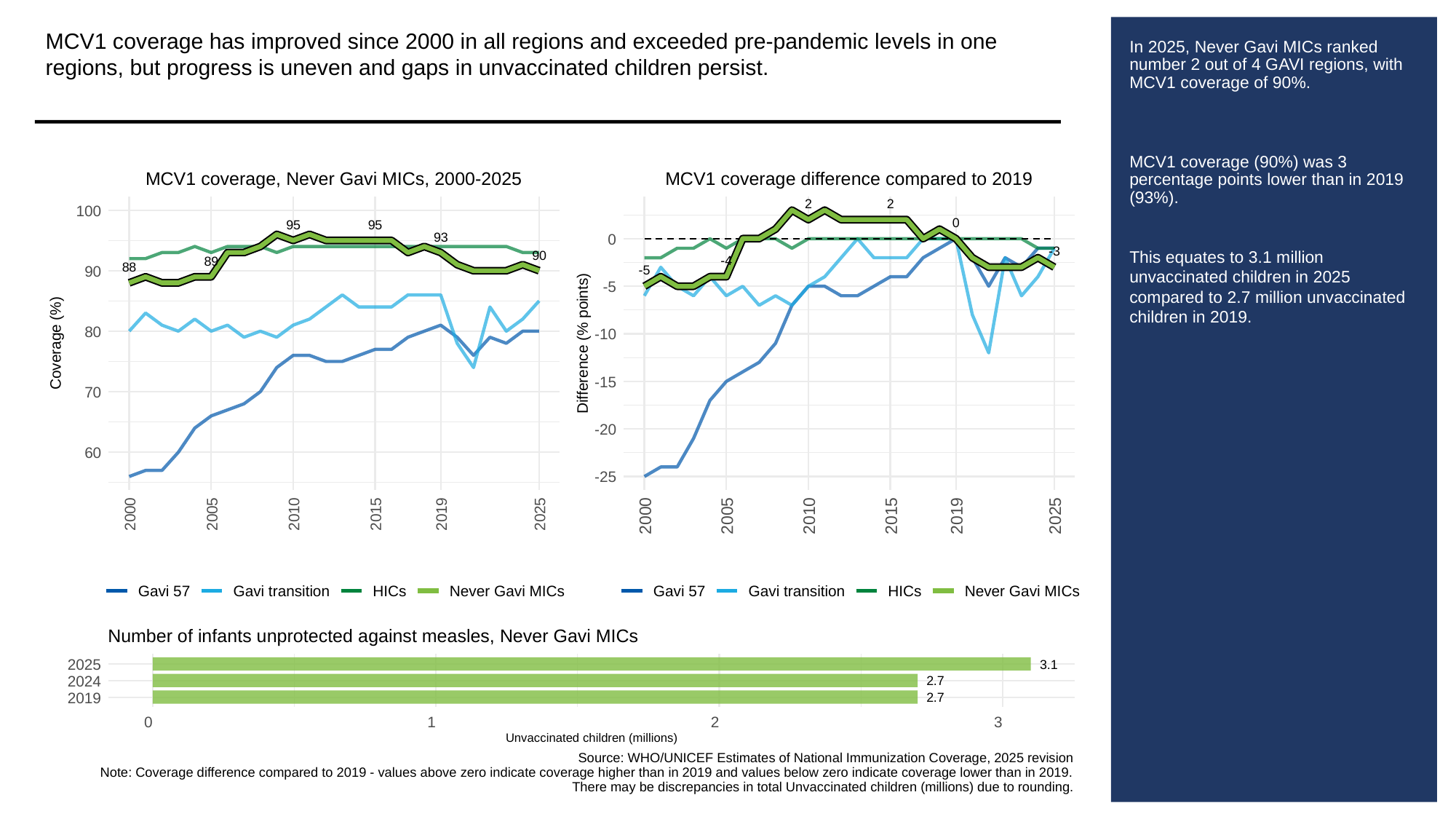

MCV1 coverage has improved since 2000 in all regions and exceeded pre-pandemic levels in one regions, but progress is uneven and gaps in unvaccinated children persist.
# In 2025, Never Gavi MICs ranked number 2 out of 4 GAVI regions, with MCV1 coverage of 90%.

MCV1 coverage (90%) was 3 percentage points lower than in 2019 (93%).

This equates to 3.1 million unvaccinated children in 2025 compared to 2.7 million unvaccinated children in 2019.

MCV1 coverage, Never Gavi MICs, 2000-2025
MCV1 coverage difference compared to 2019

2
2
100

0
95
95
93
0

-3

90
-4
89
88

-5
90

-5

80
-10

Coverage (%)
Difference (% points)

-15

70

-20

60

-25

2000
2005
2010
2015
2019
2025
2000
2005
2010
2015
2019
2025
Gavi 57
Gavi transition
HICs
Never Gavi MICs
Gavi 57
Gavi transition
HICs
Never Gavi MICs

Number of infants unprotected against measles, Never Gavi MICs

2025
3.1

2024
2.7

2019
2.7

0
1
2
3
Unvaccinated children (millions)
Source: WHO/UNICEF Estimates of National Immunization Coverage, 2025 revision
Note: Coverage difference compared to 2019 - values above zero indicate coverage higher than in 2019 and values below zero indicate coverage lower than in 2019.
There may be discrepancies in total Unvaccinated children (millions) due to rounding.